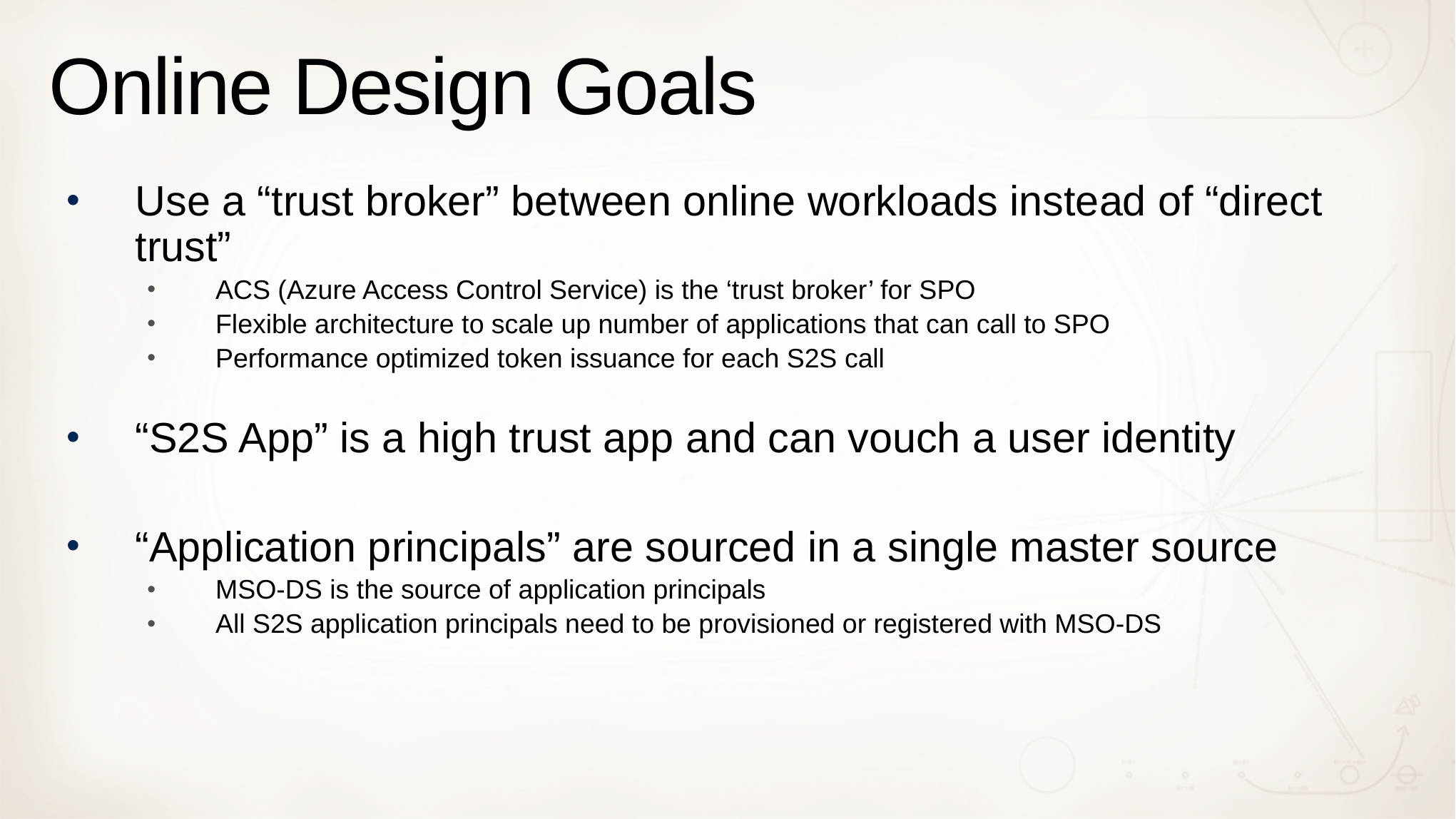

# Online Design Goals
Use a “trust broker” between online workloads instead of “direct trust”
ACS (Azure Access Control Service) is the ‘trust broker’ for SPO
Flexible architecture to scale up number of applications that can call to SPO
Performance optimized token issuance for each S2S call

“S2S App” is a high trust app and can vouch a user identity

“Application principals” are sourced in a single master source
MSO-DS is the source of application principals
All S2S application principals need to be provisioned or registered with MSO-DS